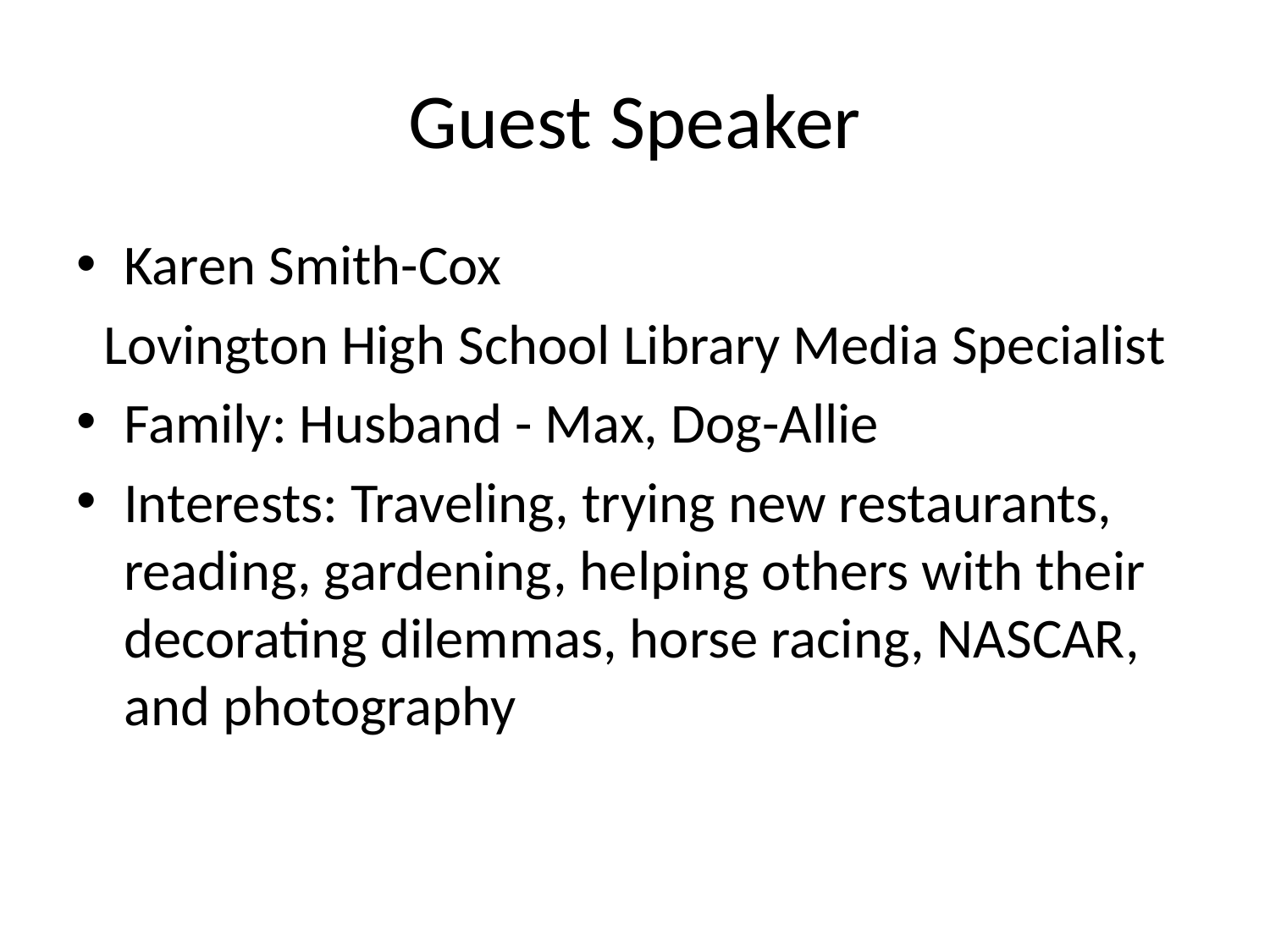

# Guest Speaker
Karen Smith-Cox
Lovington High School Library Media Specialist
Family: Husband - Max, Dog-Allie
Interests: Traveling, trying new restaurants, reading, gardening, helping others with their decorating dilemmas, horse racing, NASCAR, and photography